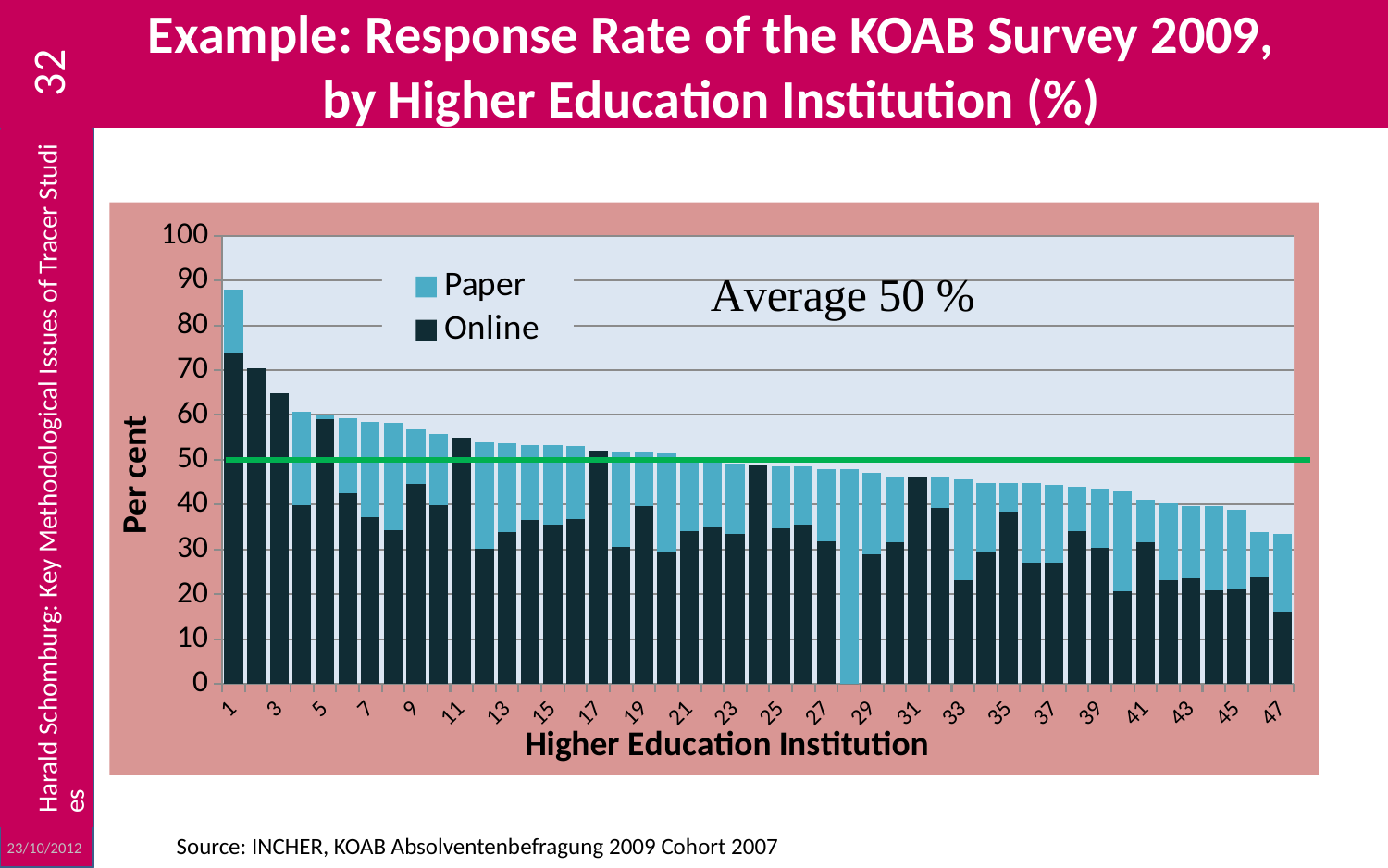

# Example: Response Rate of the KOAB Survey 2009, by Higher Education Institution (%)
32

### Chart

| Category | Online | Paper |
|---|---|---|
| 1 | 73.91304347826103 | 14.130434782608702 |
| 2 | 70.38123167155422 | 0.0 |
| 3 | 64.88203266787656 | 0.0 |
| 4 | 39.96889580093313 | 20.8398133748056 |
| 5 | 59.153439153439145 | 1.0052910052909958 |
| 6 | 42.47985675917629 | 16.786034019695613 |
| 7 | 37.12072304712725 | 21.368624919302732 |
| 8 | 34.23507462686567 | 24.06716417910449 |
| 9 | 44.654459539279344 | 12.108682811577086 |
| 10 | 39.787798408488065 | 16.0 |
| 11 | 54.9949545913219 | 0.0 |
| 12 | 30.13333333333328 | 23.733333333333256 |
| 13 | 33.967046894803545 | 19.645120405576677 |
| 14 | 36.607142857142854 | 16.66666666666667 |
| 15 | 35.510204081632445 | 17.725947521865848 |
| 16 | 36.80857225600931 | 16.333622936576848 |
| 17 | 51.97505197505198 | 0.0 |
| 18 | 30.510585305105852 | 21.41967621419676 |
| 19 | 39.69144460028043 | 12.201963534361848 |
| 20 | 29.558011049723717 | 21.961325966850833 |
| 21 | 34.049586776859506 | 16.611570247933884 |
| 22 | 35.043478260869556 | 14.2608695652174 |
| 23 | 33.566433566433545 | 15.5011655011655 |
| 24 | 48.81889763779515 | 0.0 |
| 25 | 34.825581395348834 | 13.720930232558139 |
| 26 | 35.514797832430176 | 12.963734889537346 |
| 27 | 31.931623931623875 | 16.0 |
| 28 | 0.0 | 47.878787878787875 |
| 29 | 28.981348637015746 | 18.07747489239598 |
| 30 | 31.67701863354037 | 14.551907719609606 |
| 31 | 46.12920448478377 | 0.0 |
| 32 | 39.18367346938766 | 6.938775510204081 |
| 33 | 23.259493670886076 | 22.310126582278485 |
| 34 | 29.61820285383723 | 15.194755109911299 |
| 35 | 38.49585723390695 | 6.309751434034419 |
| 36 | 27.16643741403026 | 17.606602475928472 |
| 37 | 27.00278379214349 | 17.44509743272495 |
| 38 | 34.09508263619669 | 9.83472760661088 |
| 39 | 30.341463414634145 | 13.19512195121951 |
| 40 | 20.7909604519774 | 22.109227871939684 |
| 41 | 31.719745222929884 | 9.426751592356695 |
| 42 | 23.203883495145632 | 17.184466019417513 |
| 43 | 23.659420289855074 | 16.05072463768112 |
| 44 | 20.991561181434598 | 18.67088607594937 |
| 45 | 21.03160188884853 | 17.762440973483404 |
| 46 | 23.926380368098165 | 9.969325153374232 |
| 47 | 16.22222222222216 | 17.333333333333275 |
Harald Schomburg: Key Methodological Issues of Tracer Studies
Source: INCHER, KOAB Absolventenbefragung 2009 Cohort 2007
23/10/2012